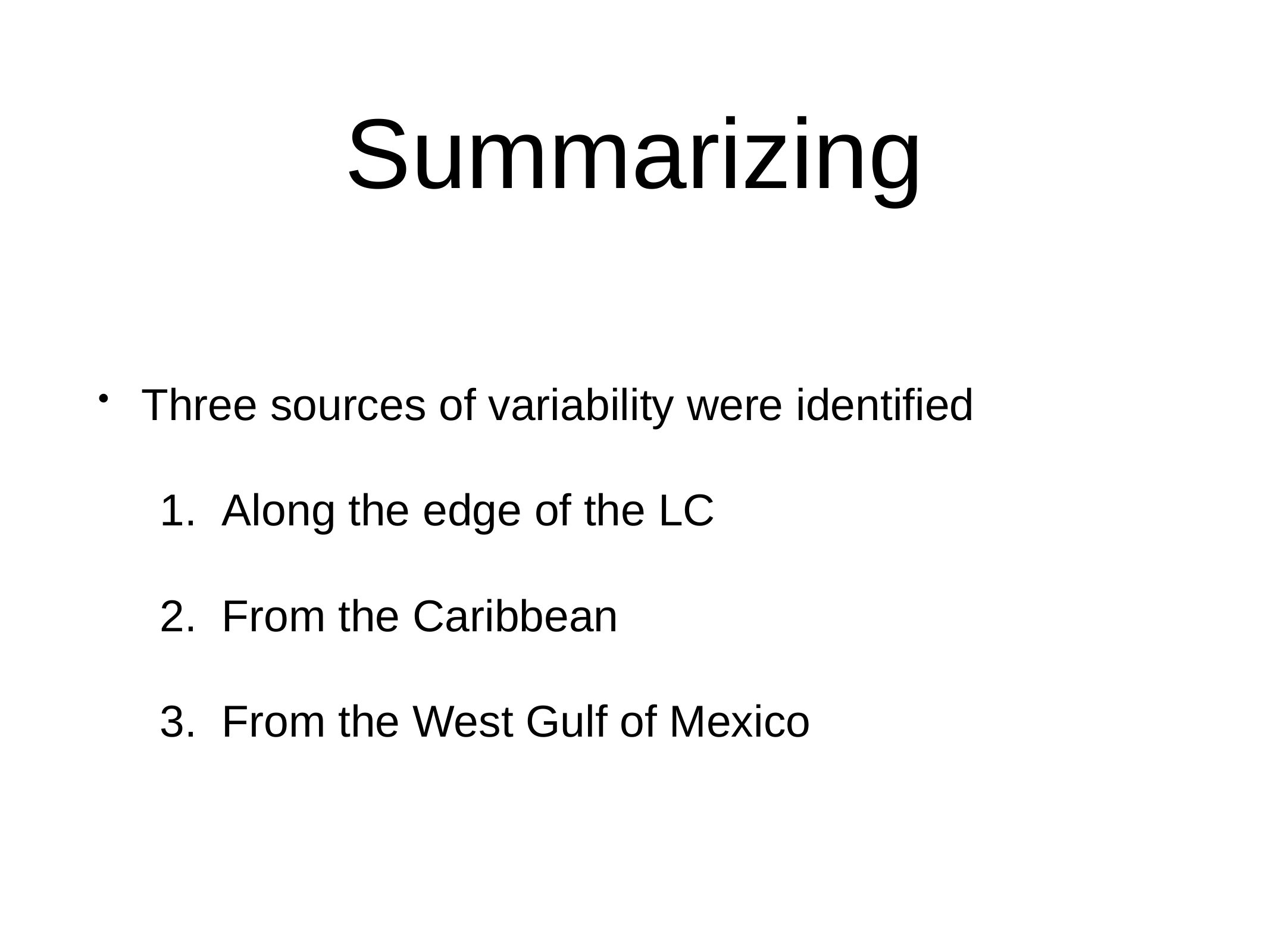

# Summarizing
Three sources of variability were identified
Along the edge of the LC
From the Caribbean
From the West Gulf of Mexico